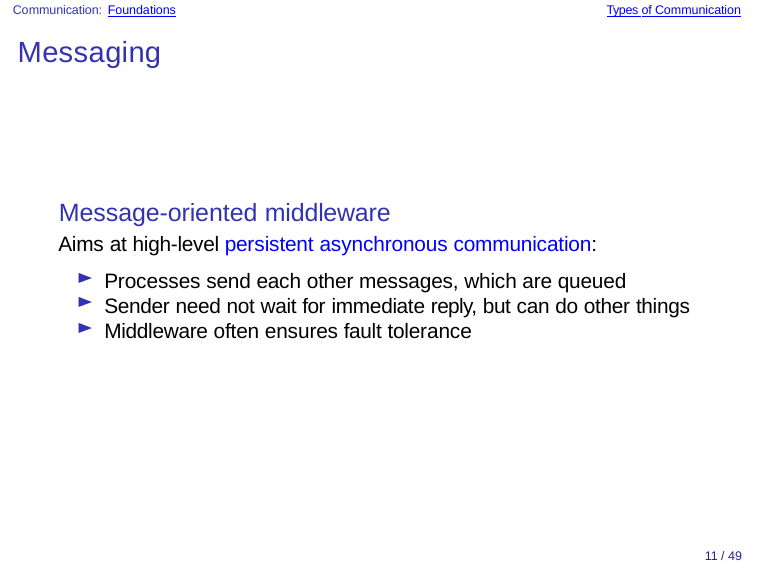

Communication: Foundations
Types of Communication
Messaging
Message-oriented middleware
Aims at high-level persistent asynchronous communication:
Processes send each other messages, which are queued
Sender need not wait for immediate reply, but can do other things
Middleware often ensures fault tolerance
11 / 49